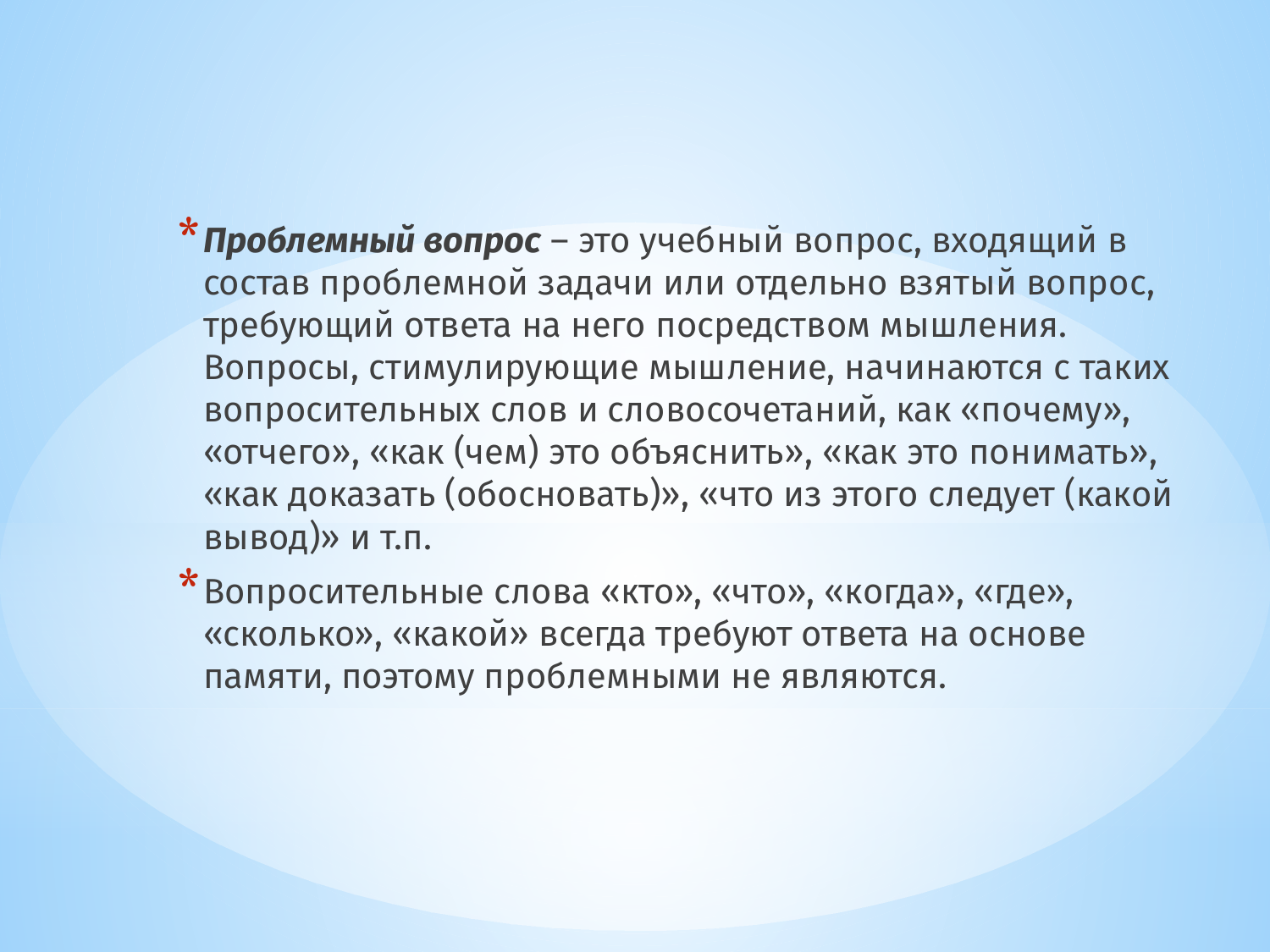

Проблемный вопрос – это учебный вопрос, входящий в состав проблемной задачи или отдельно взятый вопрос, требующий ответа на него посредством мышления. Вопросы, стимулирующие мышление, начинаются с таких вопросительных слов и словосочетаний, как «почему», «отчего», «как (чем) это объяснить», «как это понимать», «как доказать (обосновать)», «что из этого следует (какой вывод)» и т.п.
Вопросительные слова «кто», «что», «когда», «где», «сколько», «какой» всегда требуют ответа на основе памяти, поэтому проблемными не являются.